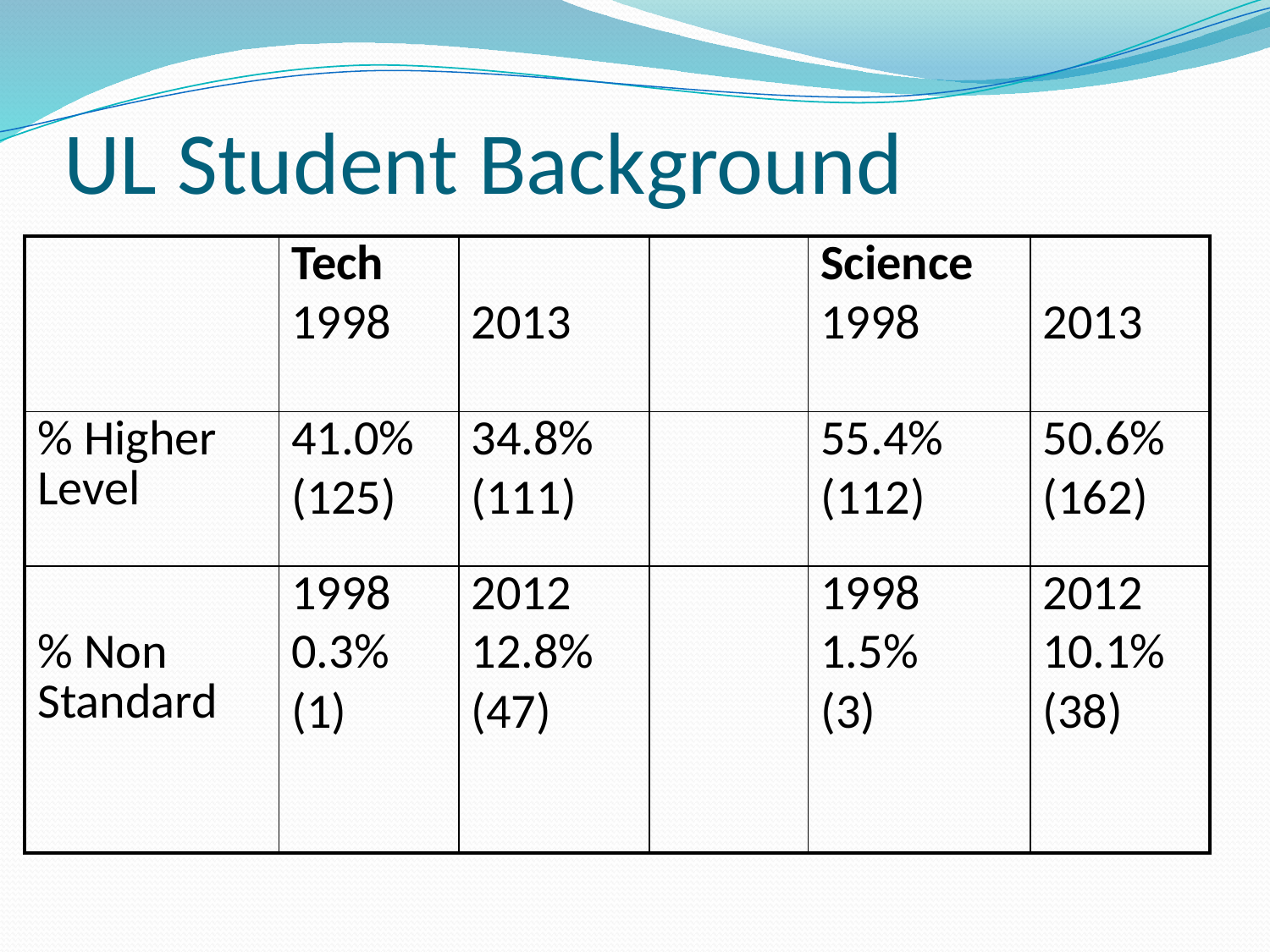

# UL Student Background
|  | Tech 1998 | 2013 |  | Science 1998 | 2013 |
| --- | --- | --- | --- | --- | --- |
| % Higher Level | 41.0% (125) | 34.8% (111) |  | 55.4% (112) | 50.6% (162) |
| % Non Standard | 1998 0.3% (1) | 2012 12.8% (47) |  | 1998 1.5% (3) | 2012 10.1% (38) |